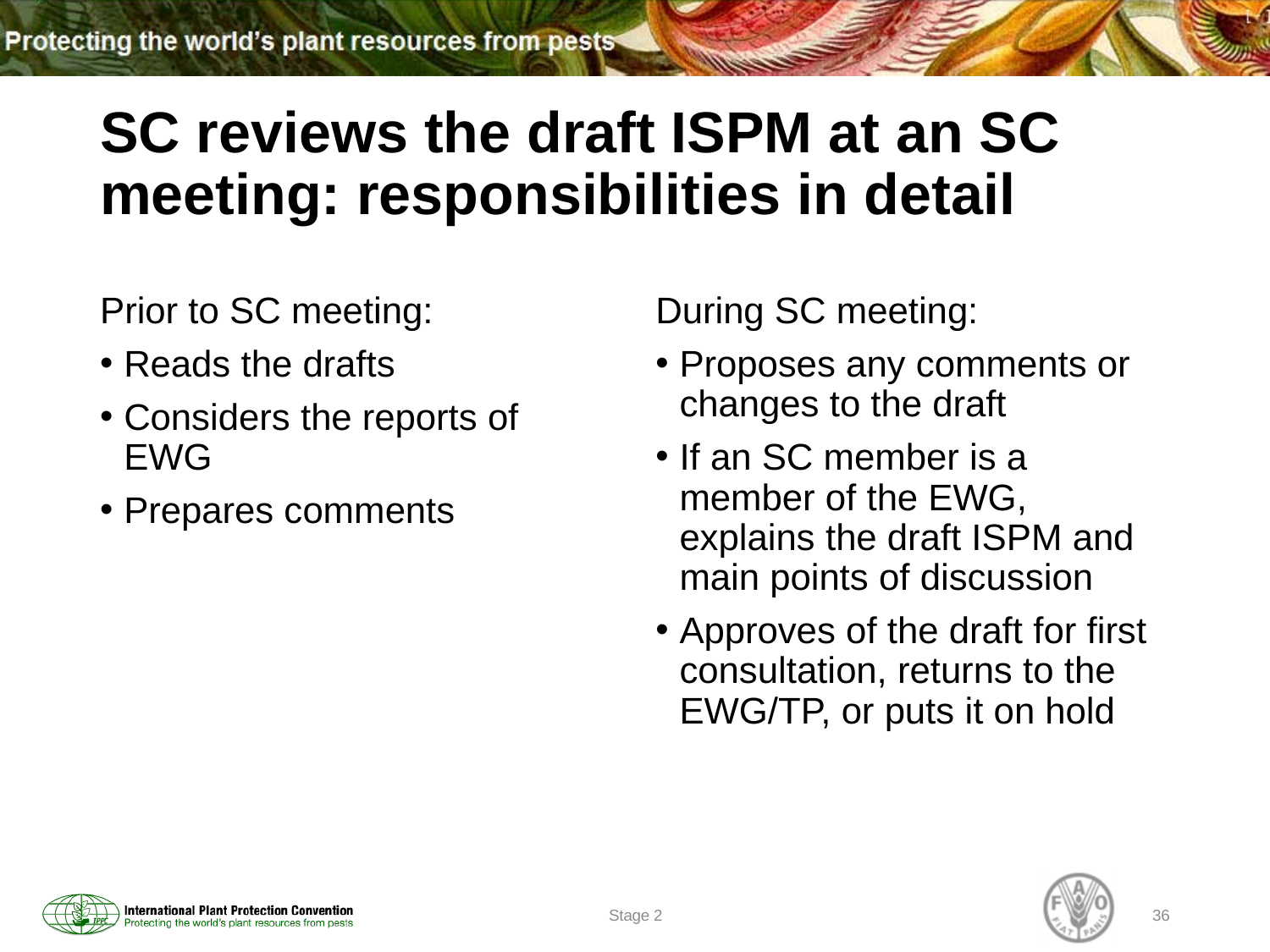

# SC reviews the draft ISPM at an SC meeting: responsibilities in detail
Prior to SC meeting:
Reads the drafts
Considers the reports of EWG
Prepares comments
During SC meeting:
Proposes any comments or changes to the draft
If an SC member is a member of the EWG, explains the draft ISPM and main points of discussion
Approves of the draft for first consultation, returns to the EWG/TP, or puts it on hold
Stage 2
36